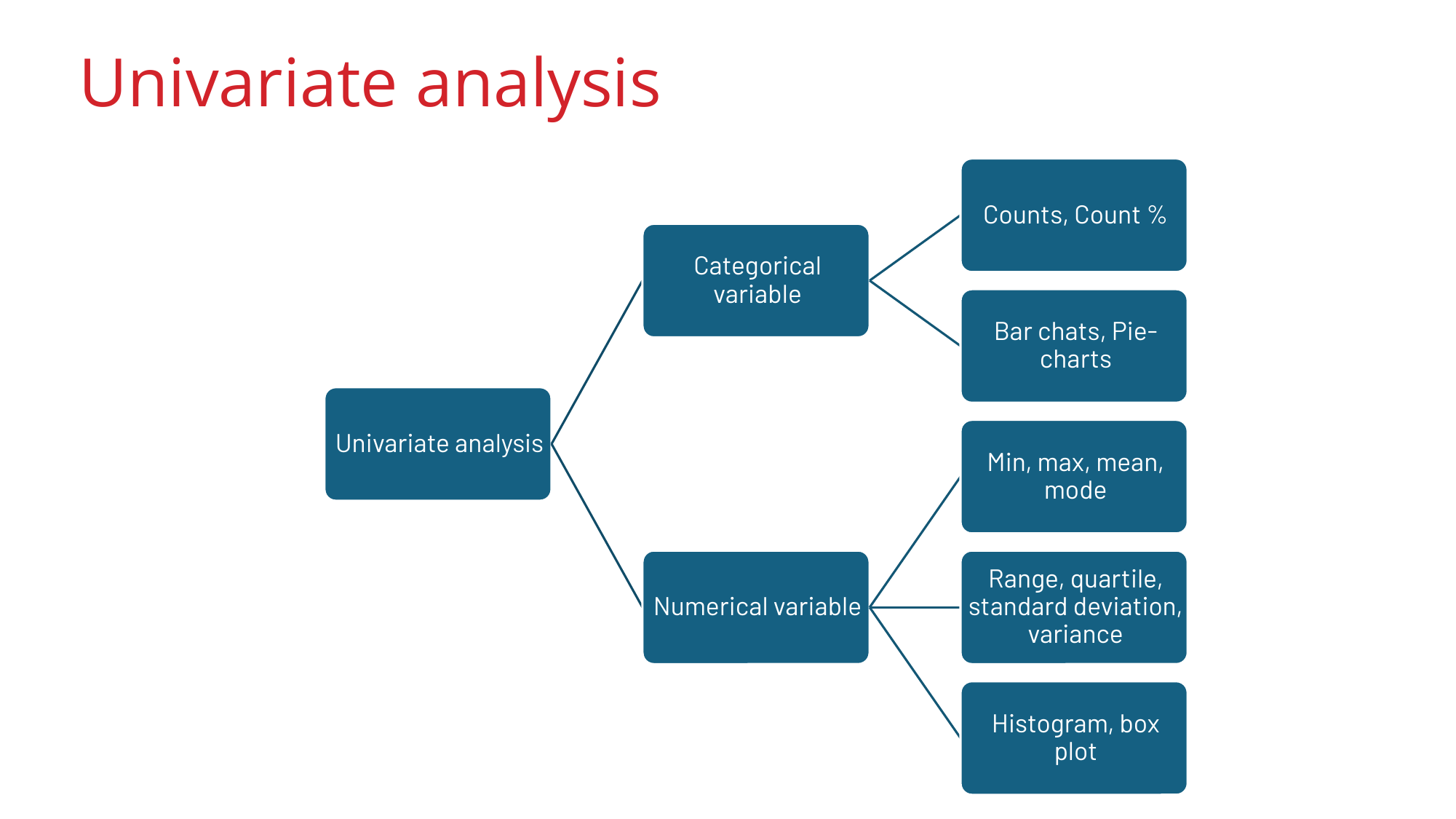

# Univariate analysis
Univariate analysis

Categorical variable

Counts, Count %

Bar chats, Pie-charts

Numerical variable

Min, max, mean, mode

Range, quartile, standard deviation, variance

Histogram, box plot